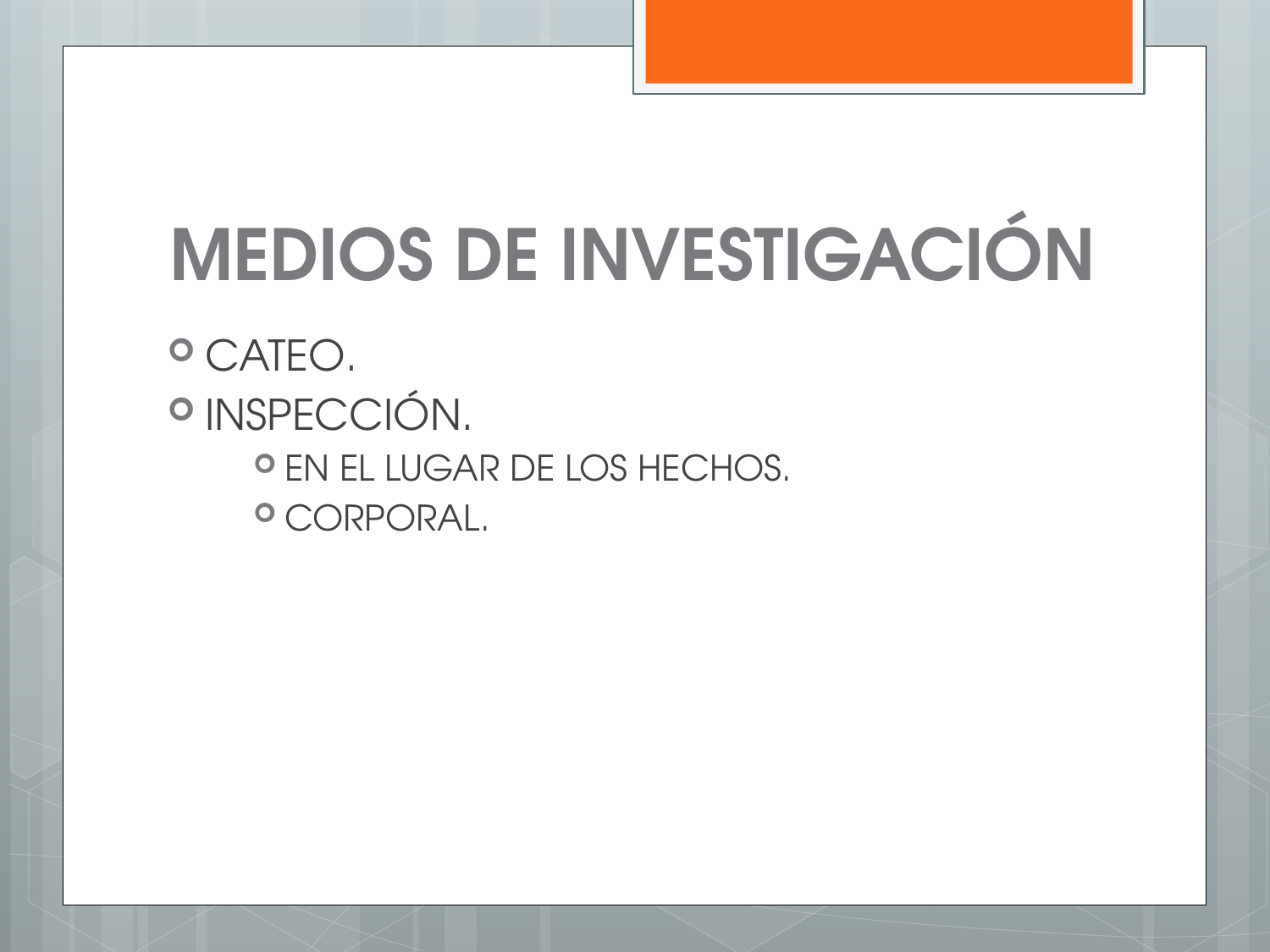

# MEDIOS DE INVESTIGACIÓN
CATEO.
INSPECCIÓN.
EN EL LUGAR DE LOS HECHOS.
CORPORAL.